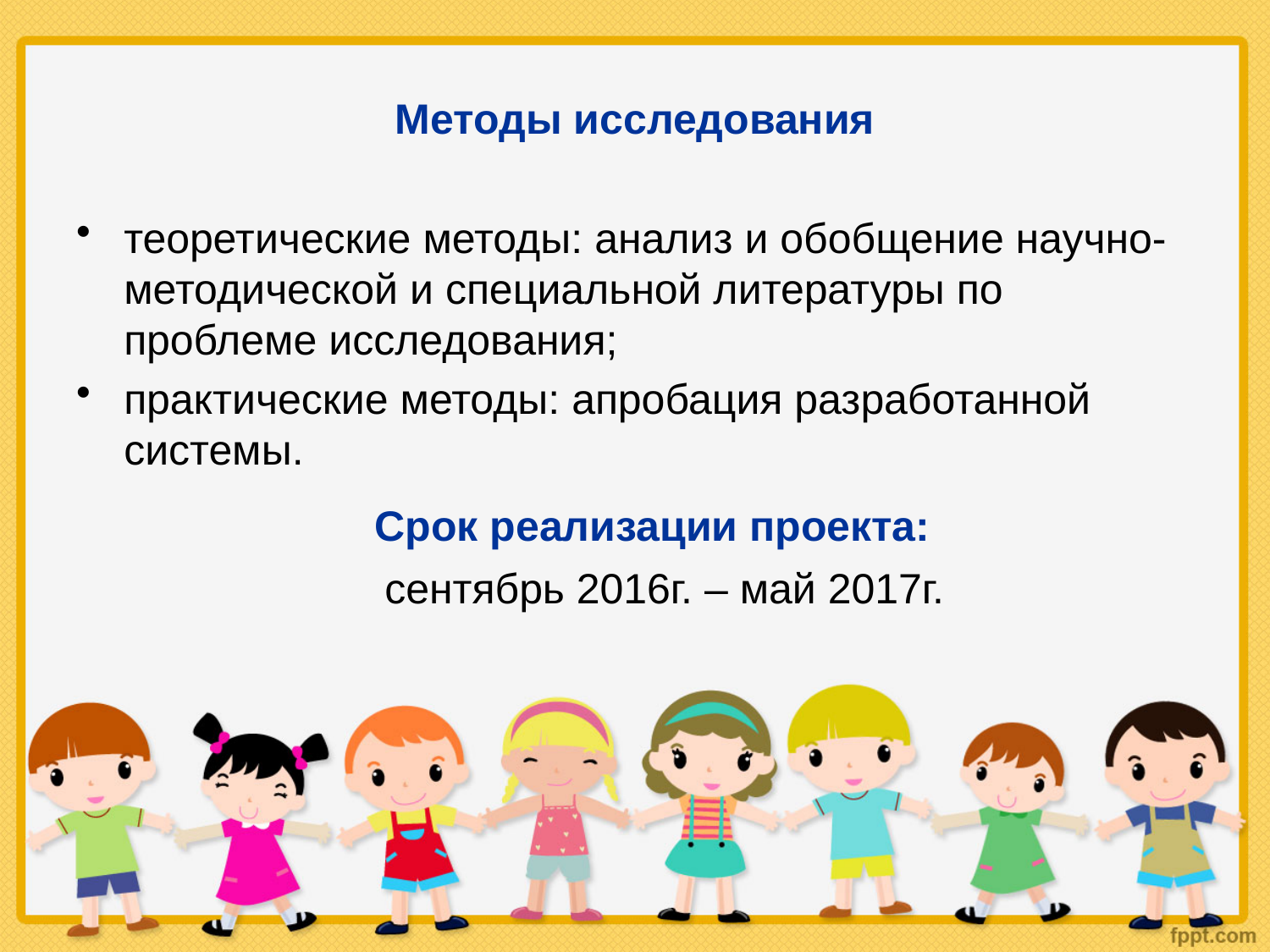

# Методы исследования

теоретические методы: анализ и обобщение научно-методической и специальной литературы по проблеме исследования;
практические методы: апробация разработанной системы.
   Срок реализации проекта:
     сентябрь 2016г. – май 2017г.